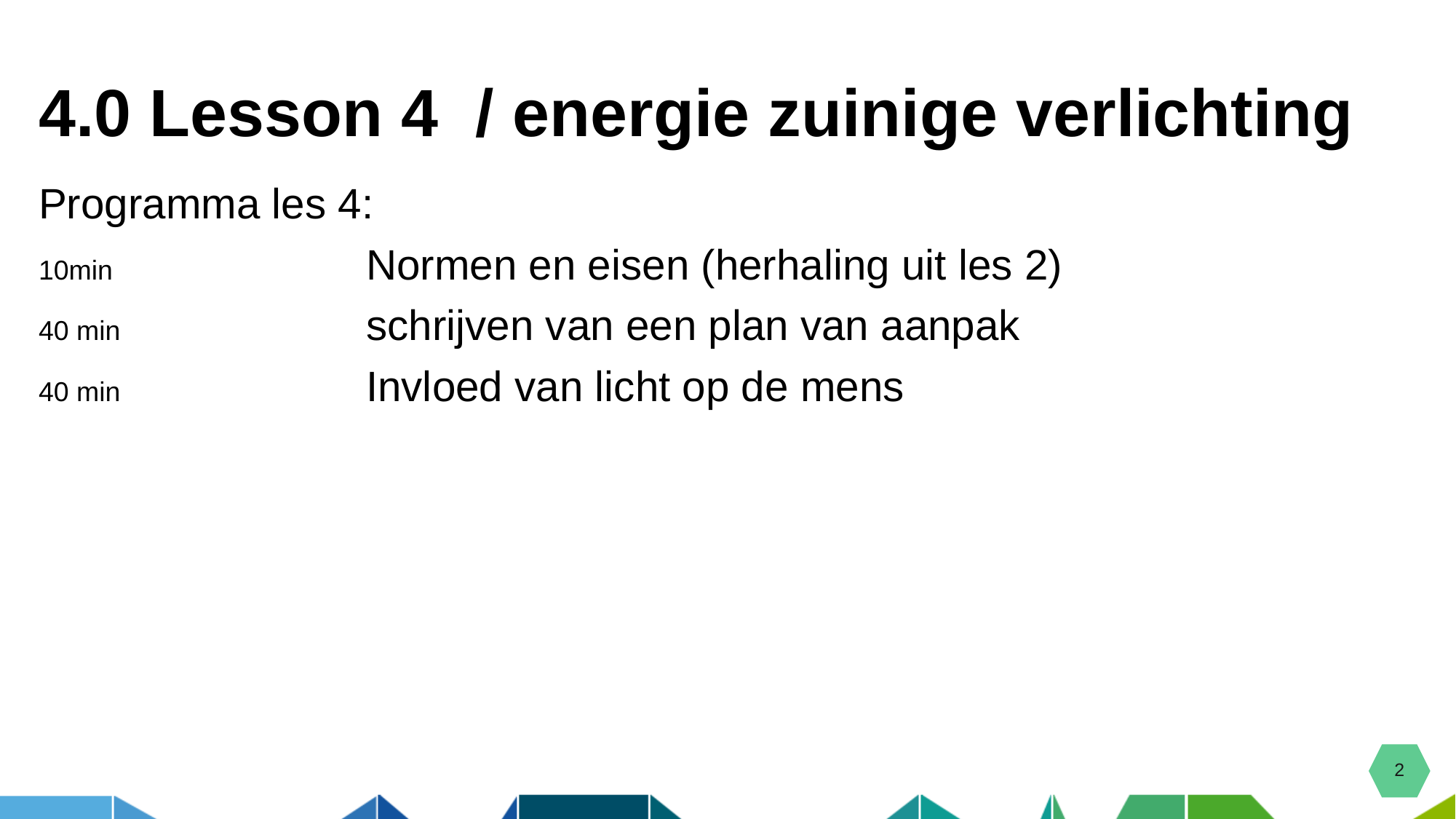

# 4.0 Lesson 4  / energie zuinige verlichting
Programma les 4:
10min 			Normen en eisen (herhaling uit les 2)
40 min 			schrijven van een plan van aanpak
40 min			Invloed van licht op de mens

2